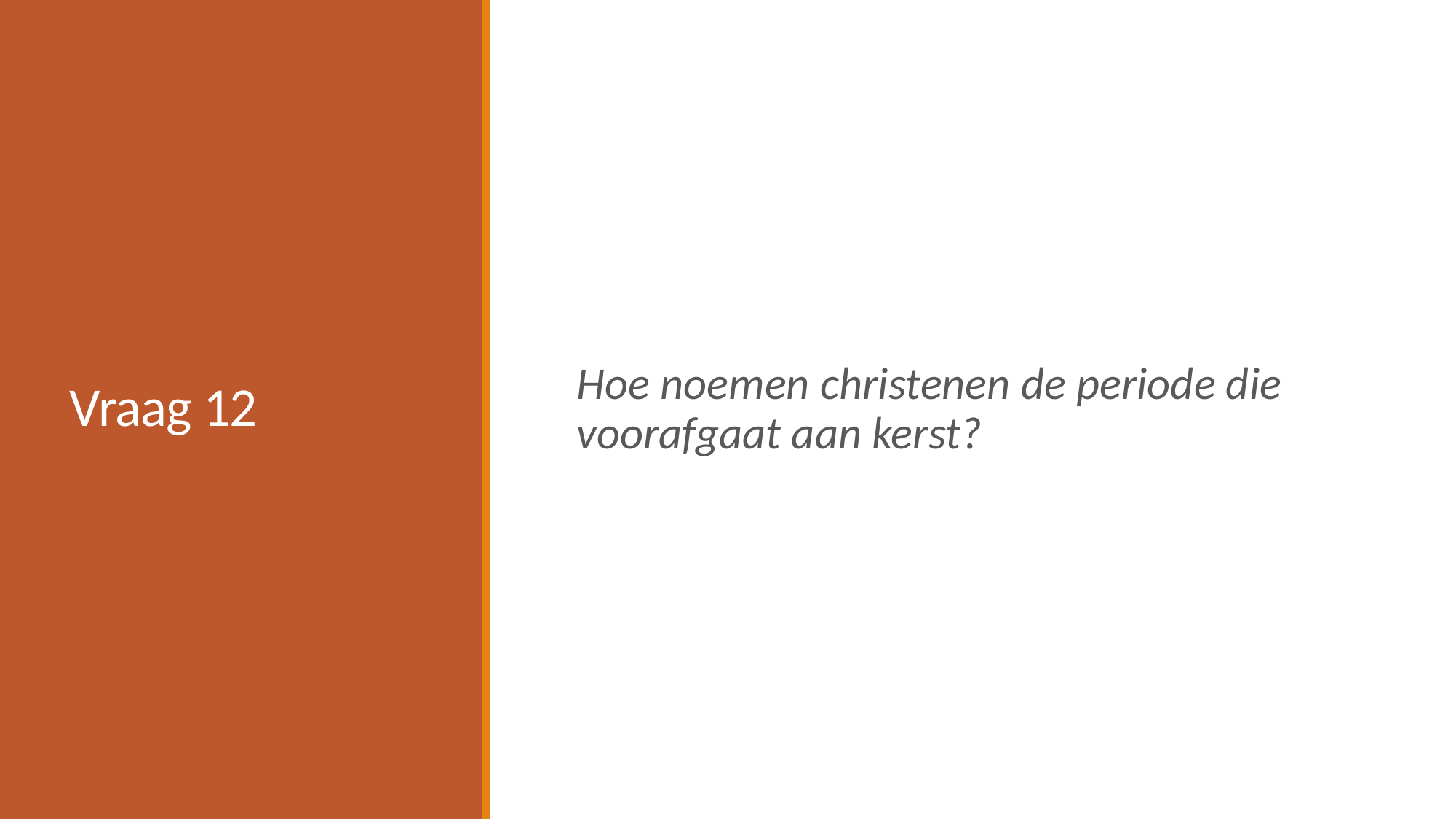

# Vraag 12
Hoe noemen christenen de periode die voorafgaat aan kerst?